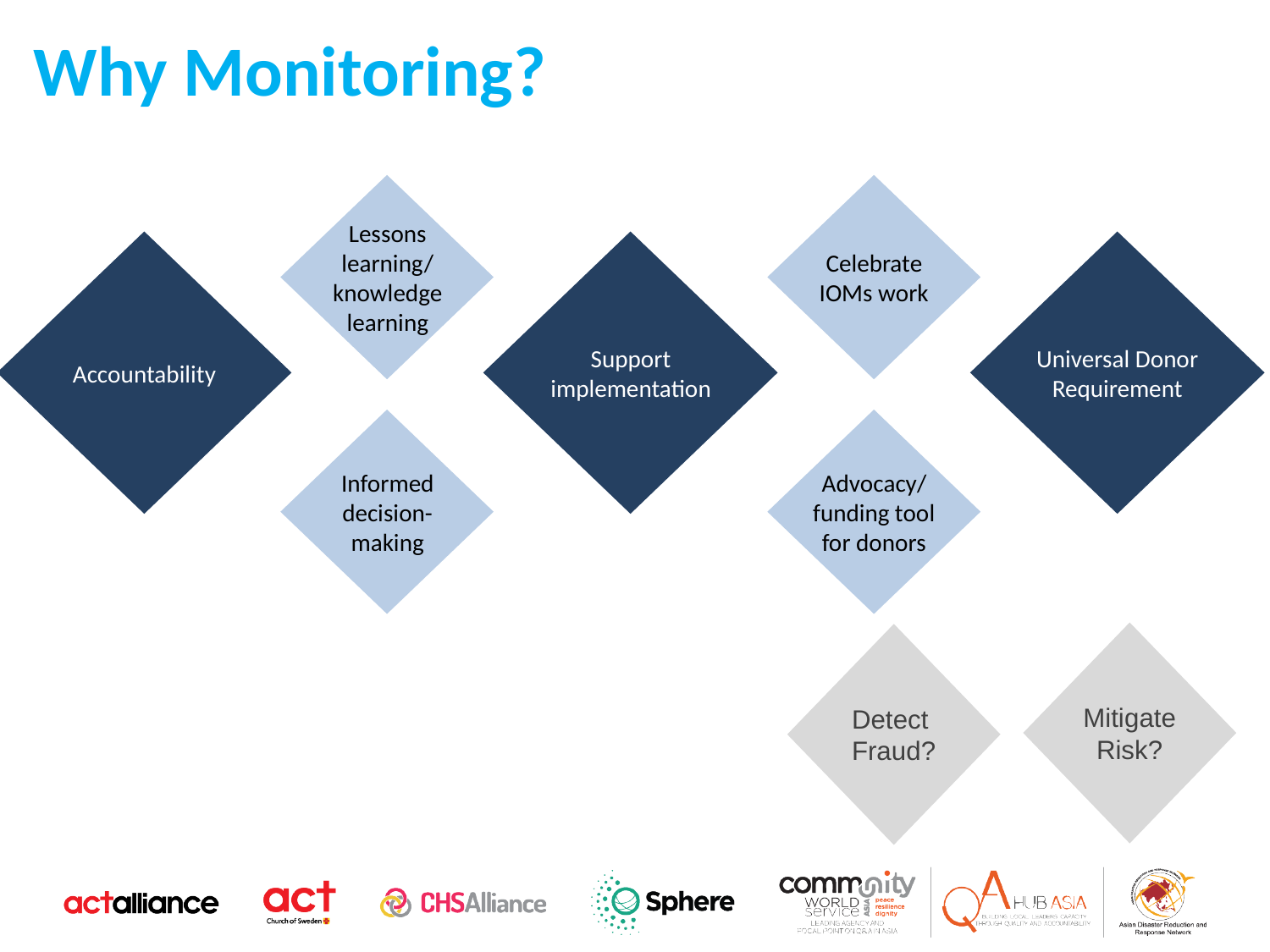

Why Monitoring?

Lessons learning/ knowledge learning

Celebrate IOMs work
Universal Donor Requirement
Support implementation
Accountability

Advocacy/funding tool for donors
Informed decision-making

Mitigate Risk?
Detect
Fraud?